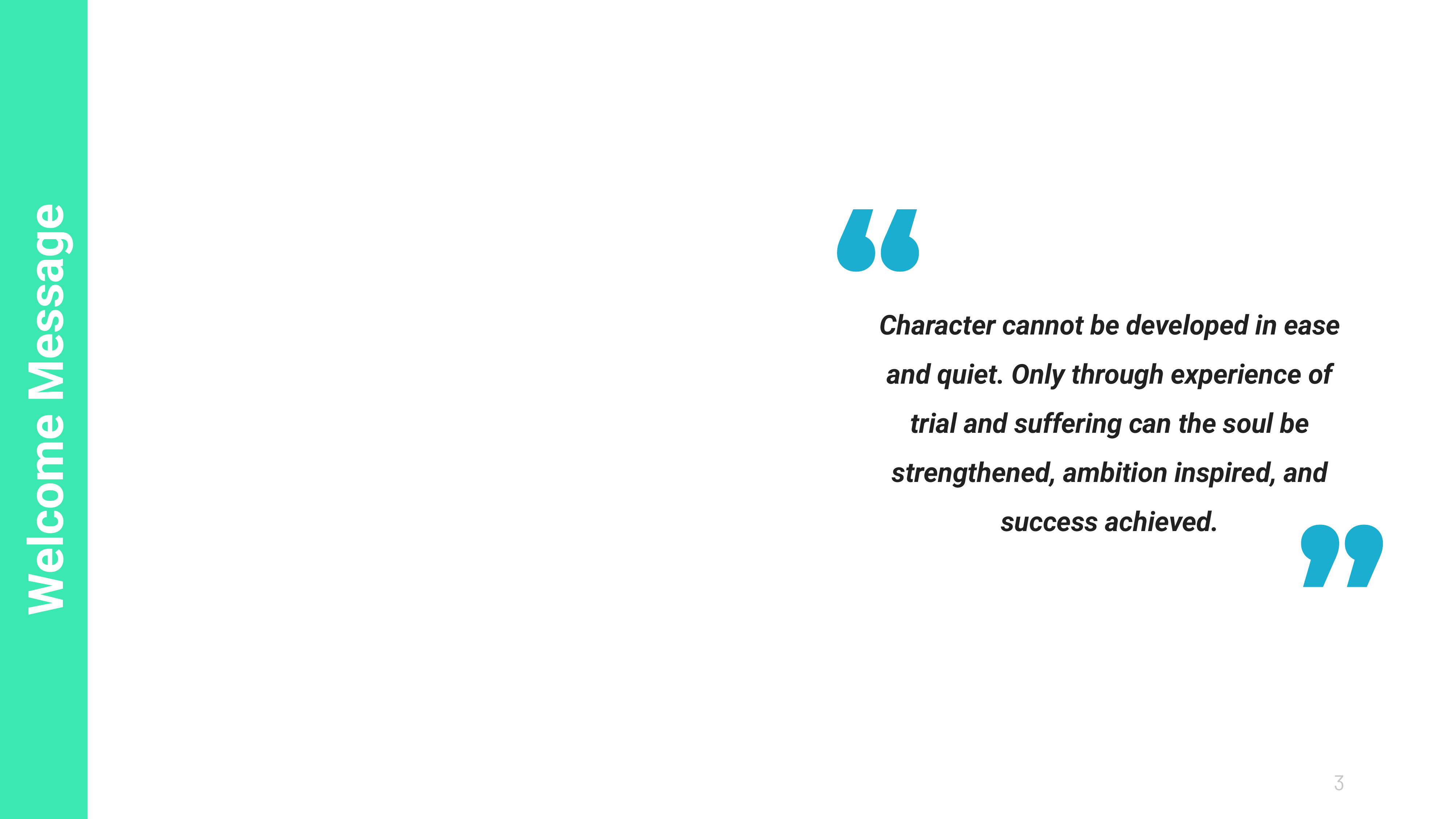

Character cannot be developed in ease and quiet. Only through experience of trial and suffering can the soul be strengthened, ambition inspired, and success achieved.
Welcome Message